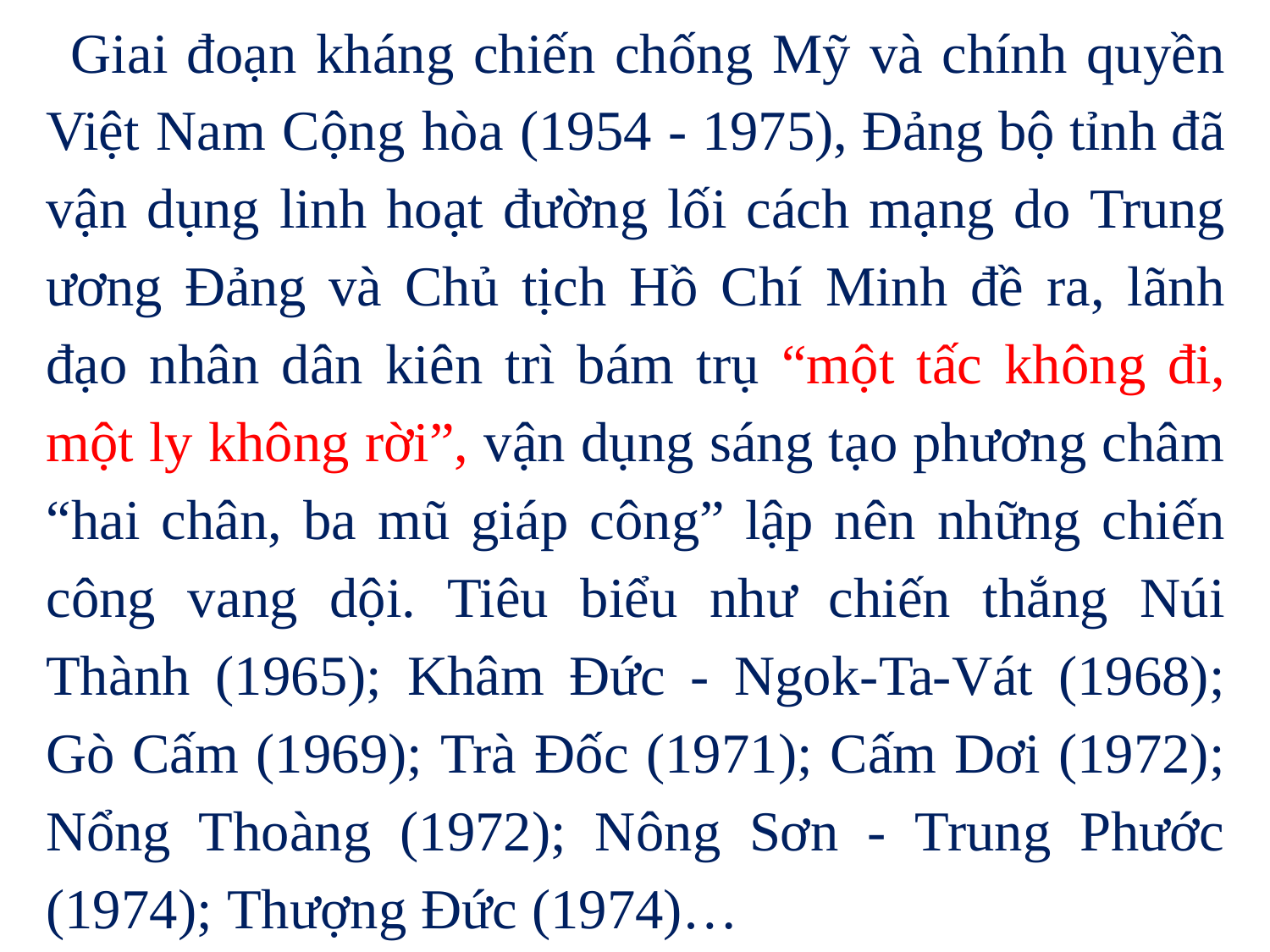

Giai đoạn kháng chiến chống Mỹ và chính quyền Việt Nam Cộng hòa (1954 - 1975), Đảng bộ tỉnh đã vận dụng linh hoạt đường lối cách mạng do Trung ương Đảng và Chủ tịch Hồ Chí Minh đề ra, lãnh đạo nhân dân kiên trì bám trụ “một tấc không đi, một ly không rời”, vận dụng sáng tạo phương châm “hai chân, ba mũ giáp công” lập nên những chiến công vang dội. Tiêu biểu như chiến thắng Núi Thành (1965); Khâm Đức - Ngok-Ta-Vát (1968); Gò Cấm (1969); Trà Đốc (1971); Cấm Dơi (1972); Nổng Thoàng (1972); Nông Sơn - Trung Phước (1974); Thượng Đức (1974)…